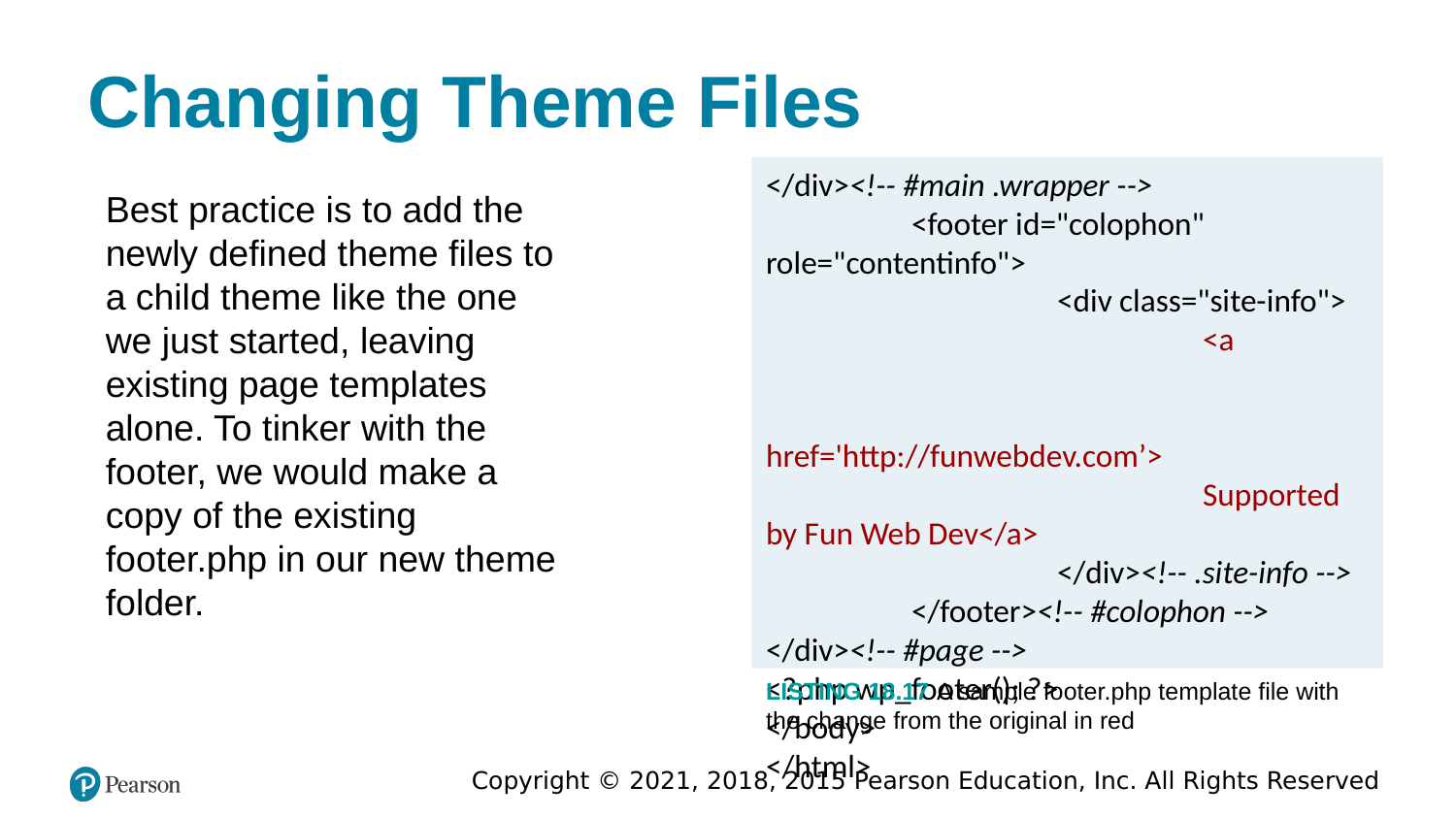

# Changing Theme Files
</div><!-- #main .wrapper -->
	<footer id="colophon" role="contentinfo">
		<div class="site-info">
			<a 								href='http://funwebdev.com’>
			Supported by Fun Web Dev</a>
		</div><!-- .site-info -->
	</footer><!-- #colophon -->
</div><!-- #page -->
<?php wp_footer(); ?>
</body>
</html>
Best practice is to add the newly defined theme files to a child theme like the one we just started, leaving existing page templates alone. To tinker with the footer, we would make a copy of the existing footer.php in our new theme folder.
LISTING 18.17 A sample footer.php template file with the change from the original in red